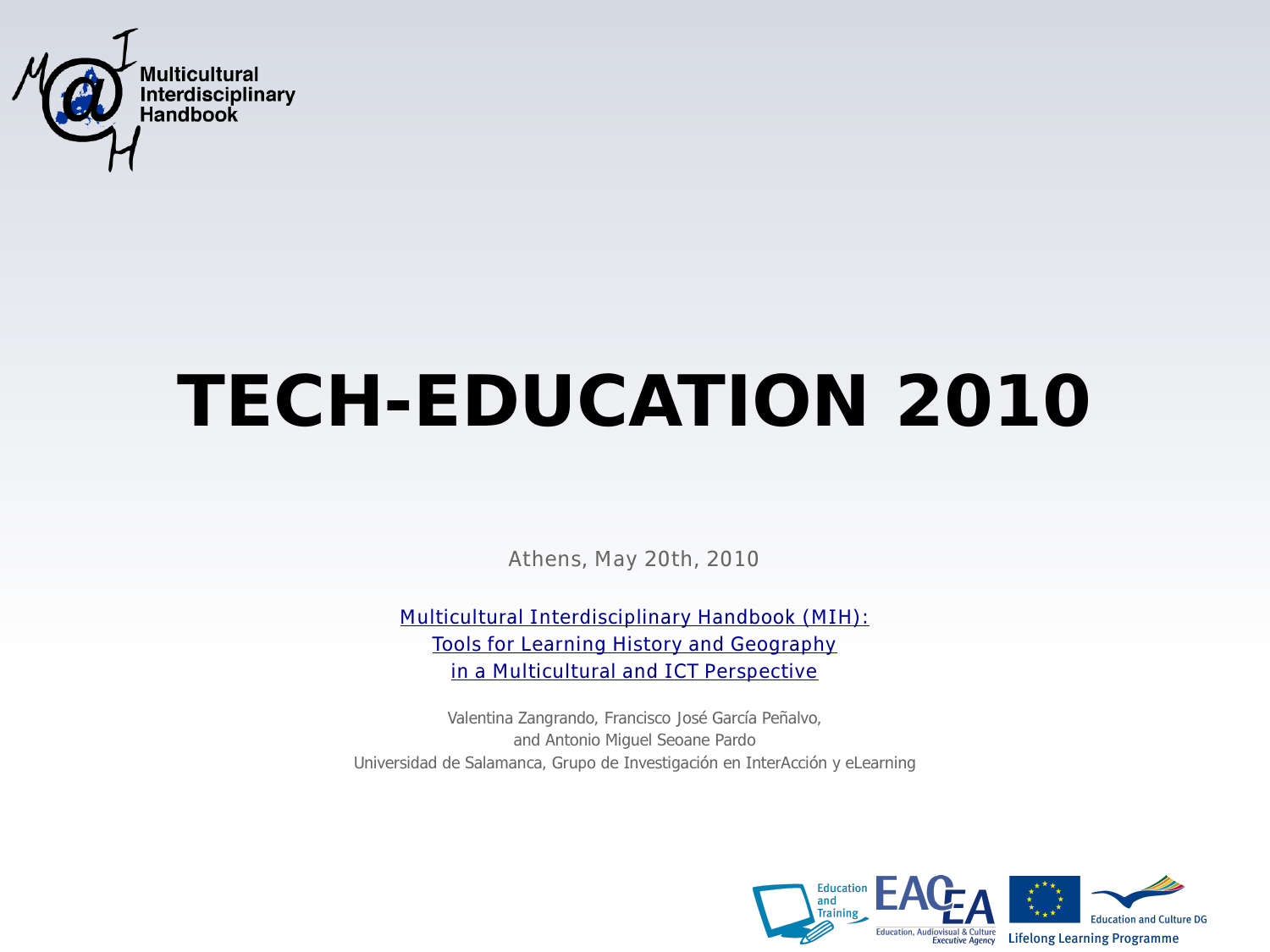

# TECH-EDUCATION 2010
Athens, May 20th, 2010

Multicultural Interdisciplinary Handbook (MIH):
Tools for Learning History and Geography
in a Multicultural and ICT Perspective

Valentina Zangrando, Francisco José García Peñalvo,
and Antonio Miguel Seoane Pardo
Universidad de Salamanca, Grupo de Investigación en InterAcción y eLearning